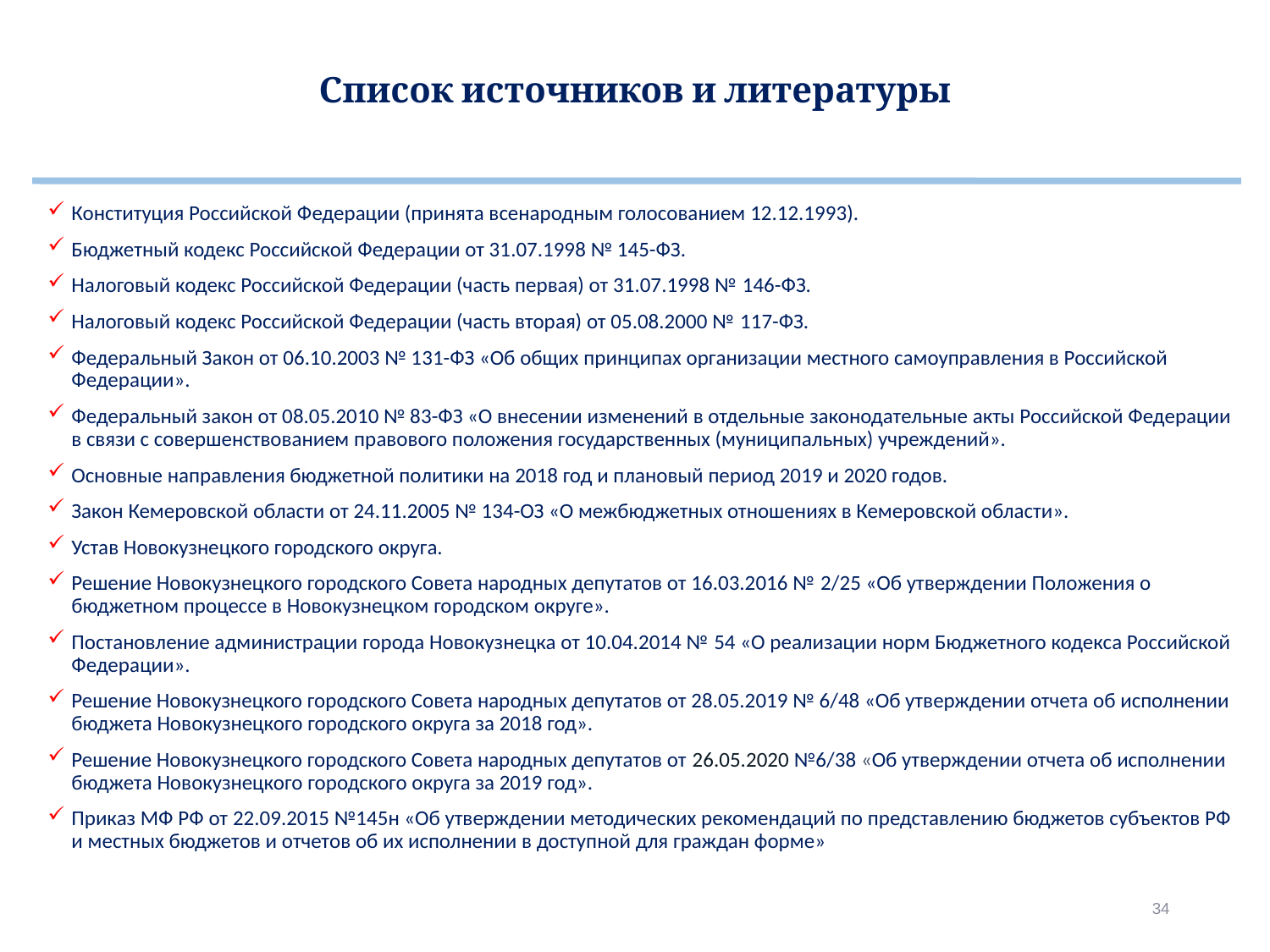

# Список источников и литературы

Конституция Российской Федерации (принята всенародным голосованием 12.12.1993).
Бюджетный кодекс Российской Федерации от 31.07.1998 № 145-ФЗ.
Налоговый кодекс Российской Федерации (часть первая) от 31.07.1998 № 146-ФЗ.
Налоговый кодекс Российской Федерации (часть вторая) от 05.08.2000 № 117-ФЗ.
Федеральный Закон от 06.10.2003 № 131-ФЗ «Об общих принципах организации местного самоуправления в Российской Федерации».
Федеральный закон от 08.05.2010 № 83-ФЗ «О внесении изменений в отдельные законодательные акты Российской Федерации в связи с совершенствованием правового положения государственных (муниципальных) учреждений».
Основные направления бюджетной политики на 2018 год и плановый период 2019 и 2020 годов.
Закон Кемеровской области от 24.11.2005 № 134-ОЗ «О межбюджетных отношениях в Кемеровской области».
Устав Новокузнецкого городского округа.
Решение Новокузнецкого городского Совета народных депутатов от 16.03.2016 № 2/25 «Об утверждении Положения о бюджетном процессе в Новокузнецком городском округе».
Постановление администрации города Новокузнецка от 10.04.2014 № 54 «О реализации норм Бюджетного кодекса Российской Федерации».
Решение Новокузнецкого городского Совета народных депутатов от 28.05.2019 № 6/48 «Об утверждении отчета об исполнении бюджета Новокузнецкого городского округа за 2018 год».
Решение Новокузнецкого городского Совета народных депутатов от 26.05.2020 №6/38 «Об утверждении отчета об исполнении бюджета Новокузнецкого городского округа за 2019 год».
Приказ МФ РФ от 22.09.2015 №145н «Об утверждении методических рекомендаций по представлению бюджетов субъектов РФ и местных бюджетов и отчетов об их исполнении в доступной для граждан форме»

34